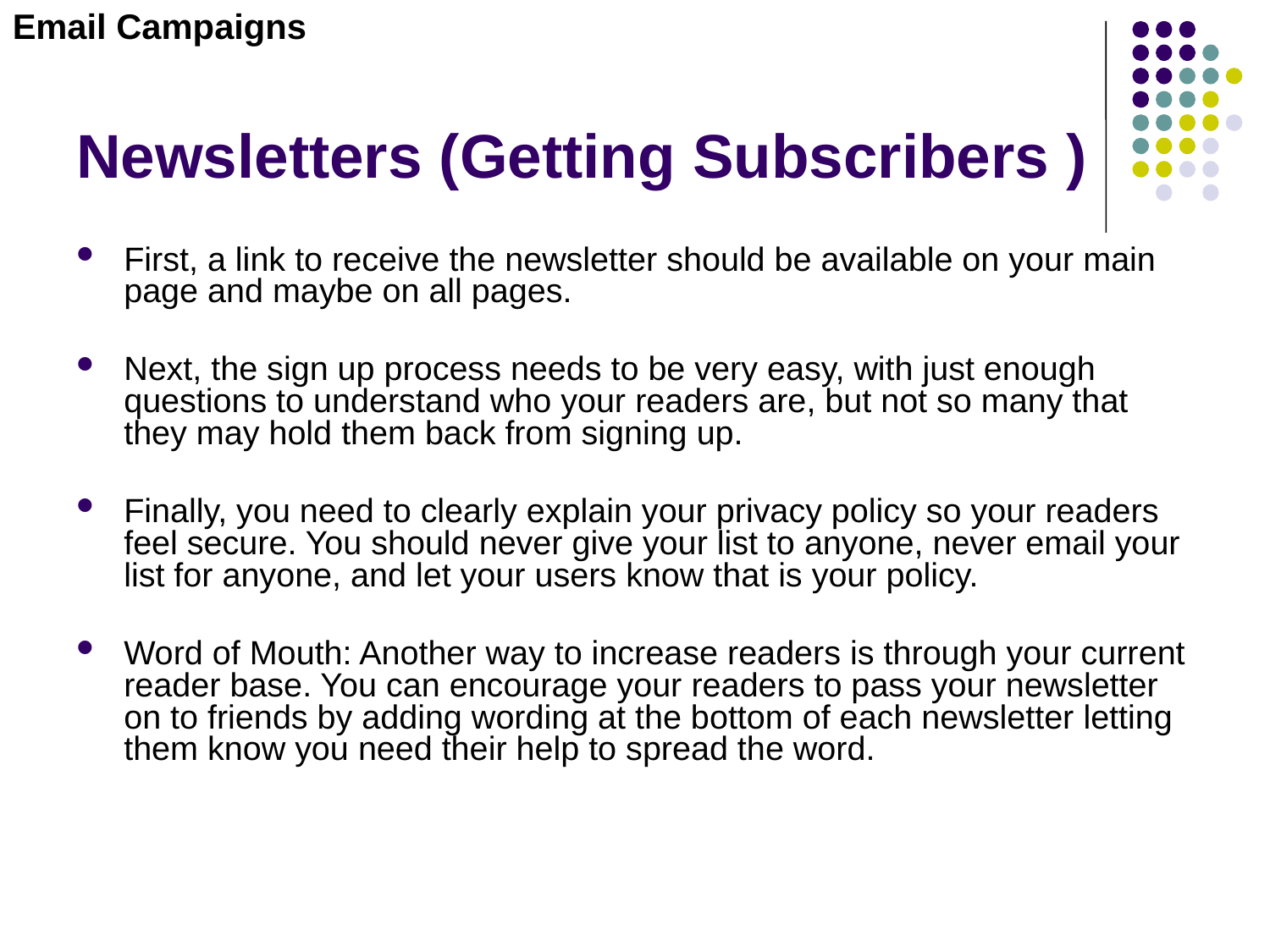

Email Campaigns
# Newsletters (Getting Subscribers )
First, a link to receive the newsletter should be available on your main page and maybe on all pages.

Next, the sign up process needs to be very easy, with just enough questions to understand who your readers are, but not so many that they may hold them back from signing up.

Finally, you need to clearly explain your privacy policy so your readers feel secure. You should never give your list to anyone, never email your list for anyone, and let your users know that is your policy.

Word of Mouth: Another way to increase readers is through your current reader base. You can encourage your readers to pass your newsletter on to friends by adding wording at the bottom of each newsletter letting them know you need their help to spread the word.